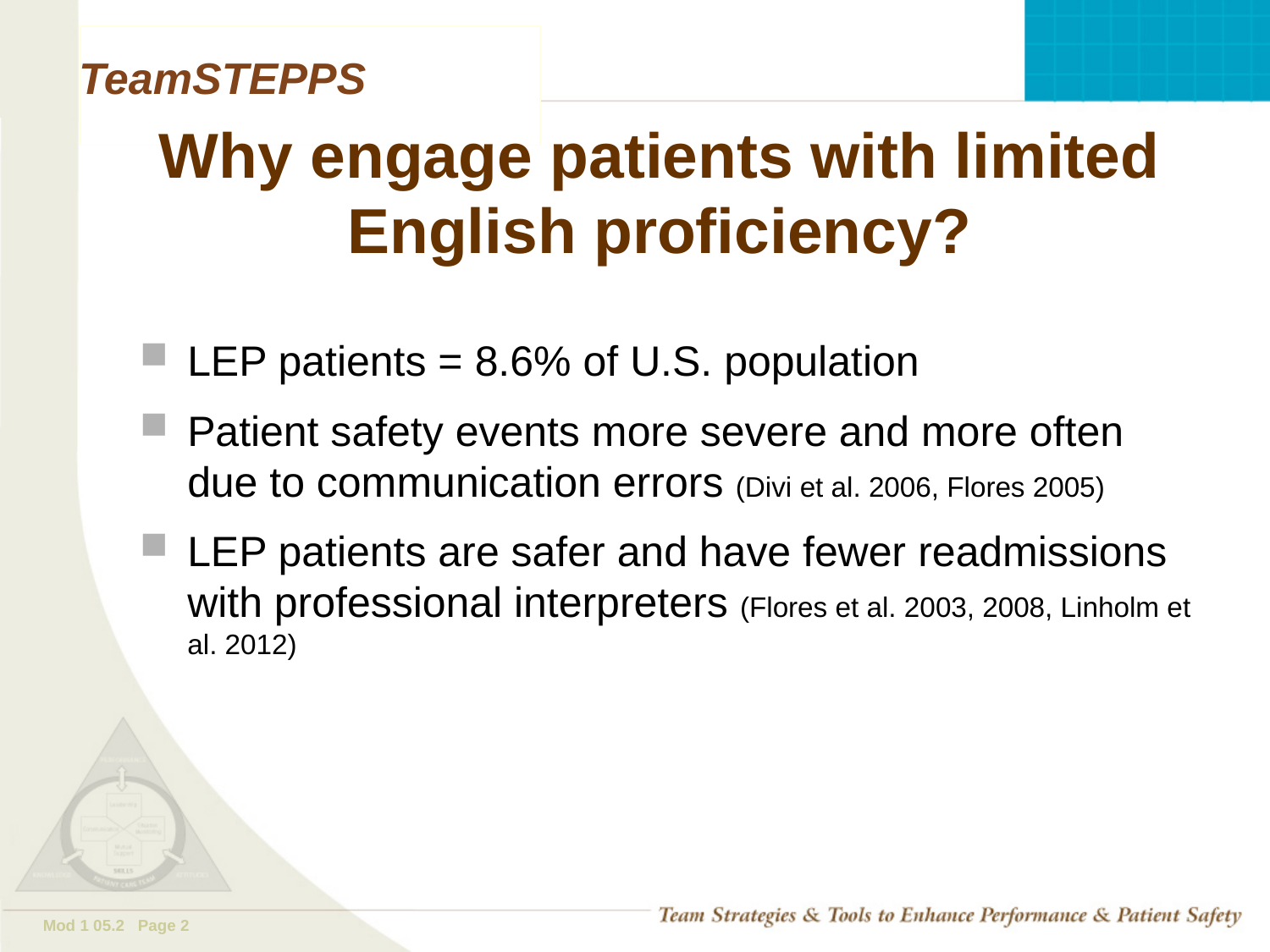

# Why engage patients with limited English proficiency?
LEP patients = 8.6% of U.S. population
Patient safety events more severe and more often due to communication errors (Divi et al. 2006, Flores 2005)
LEP patients are safer and have fewer readmissions with professional interpreters (Flores et al. 2003, 2008, Linholm et al. 2012)